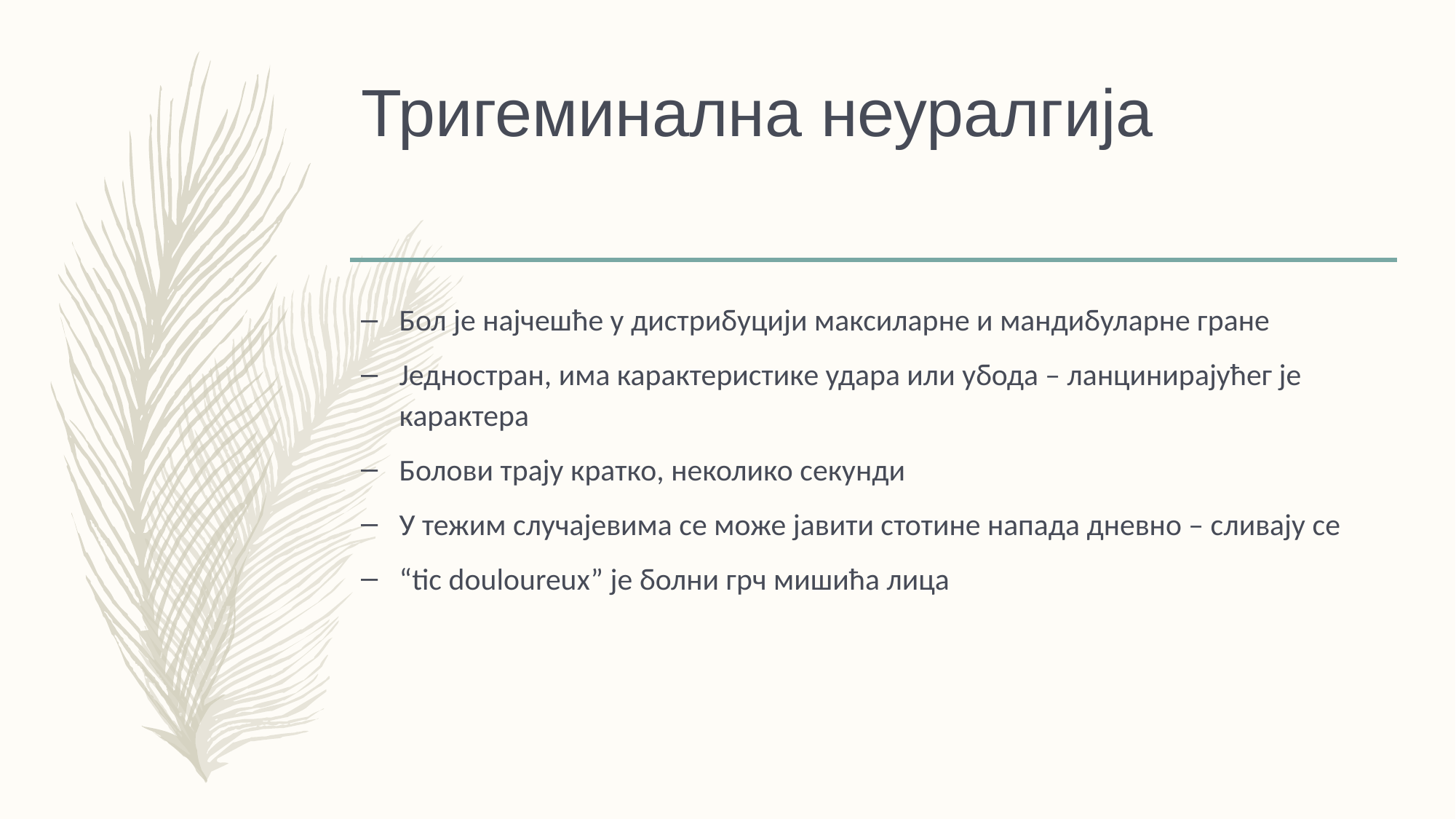

# Тригеминална неуралгија
Бол је најчешће у дистрибуцији максиларне и мандибуларне гране
Једностран, има карактеристике удара или убода – ланцинирајућег је карактера
Болови трају кратко, неколико секунди
У тежим случајевима се може јавити стотине напада дневно – сливају се
“tic douloureux” je болни грч мишића лица